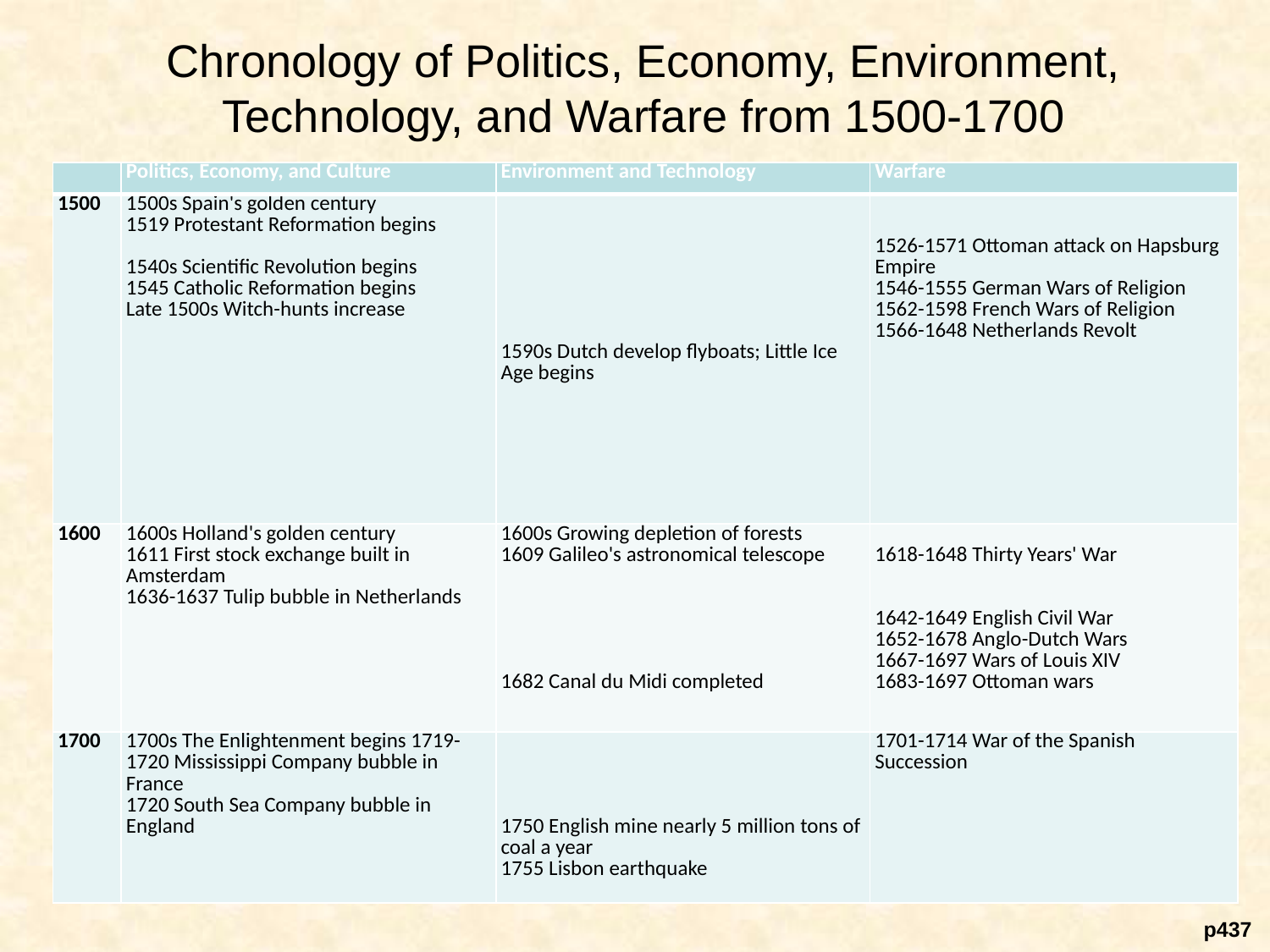

# Chronology of Politics, Economy, Environment, Technology, and Warfare from 1500-1700
| empty cell | Politics, Economy, and Culture | Environment and Technology | Warfare |
| --- | --- | --- | --- |
| 1500 | 1500s Spain's golden century 1519 Protestant Reformation begins 1540s Scientific Revolution begins 1545 Catholic Reformation begins Late 1500s Witch-hunts increase | 1590s Dutch develop flyboats; Little Ice Age begins | 1526-1571 Ottoman attack on Hapsburg Empire 1546-1555 German Wars of Religion 1562-1598 French Wars of Religion 1566-1648 Netherlands Revolt |
| 1600 | 1600s Holland's golden century 1611 First stock exchange built in Amsterdam 1636-1637 Tulip bubble in Netherlands | 1600s Growing depletion of forests 1609 Galileo's astronomical telescope 1682 Canal du Midi completed | 1618-1648 Thirty Years' War 1642-1649 English Civil War 1652-1678 Anglo-Dutch Wars 1667-1697 Wars of Louis XIV 1683-1697 Ottoman wars |
| 1700 | 1700s The Enlightenment begins 1719-1720 Mississippi Company bubble in France 1720 South Sea Company bubble in England | 1750 English mine nearly 5 million tons of coal a year 1755 Lisbon earthquake | 1701-1714 War of the Spanish Succession |
p437